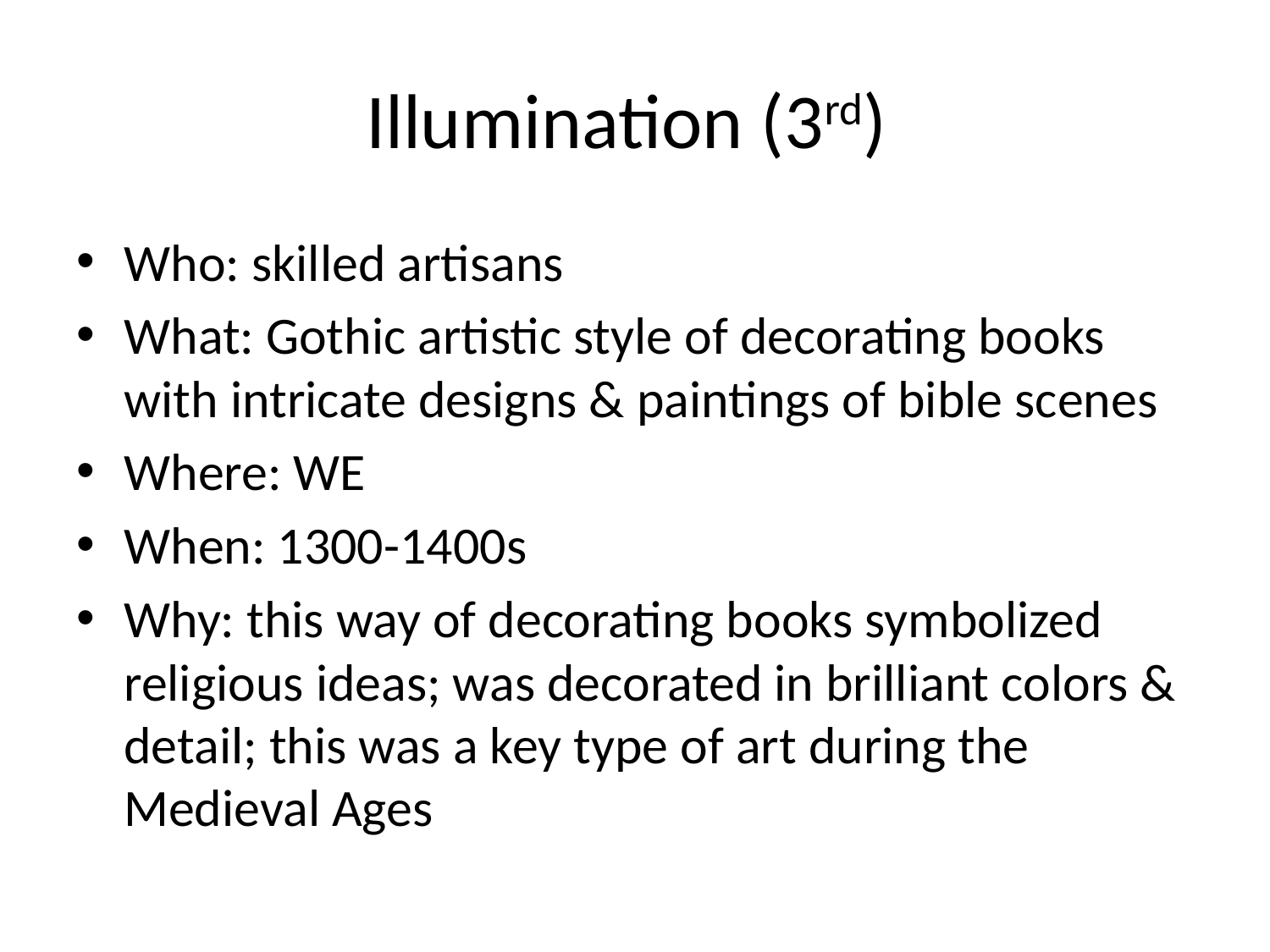

# Illumination (3rd)
Who: skilled artisans
What: Gothic artistic style of decorating books with intricate designs & paintings of bible scenes
Where: WE
When: 1300-1400s
Why: this way of decorating books symbolized religious ideas; was decorated in brilliant colors & detail; this was a key type of art during the Medieval Ages